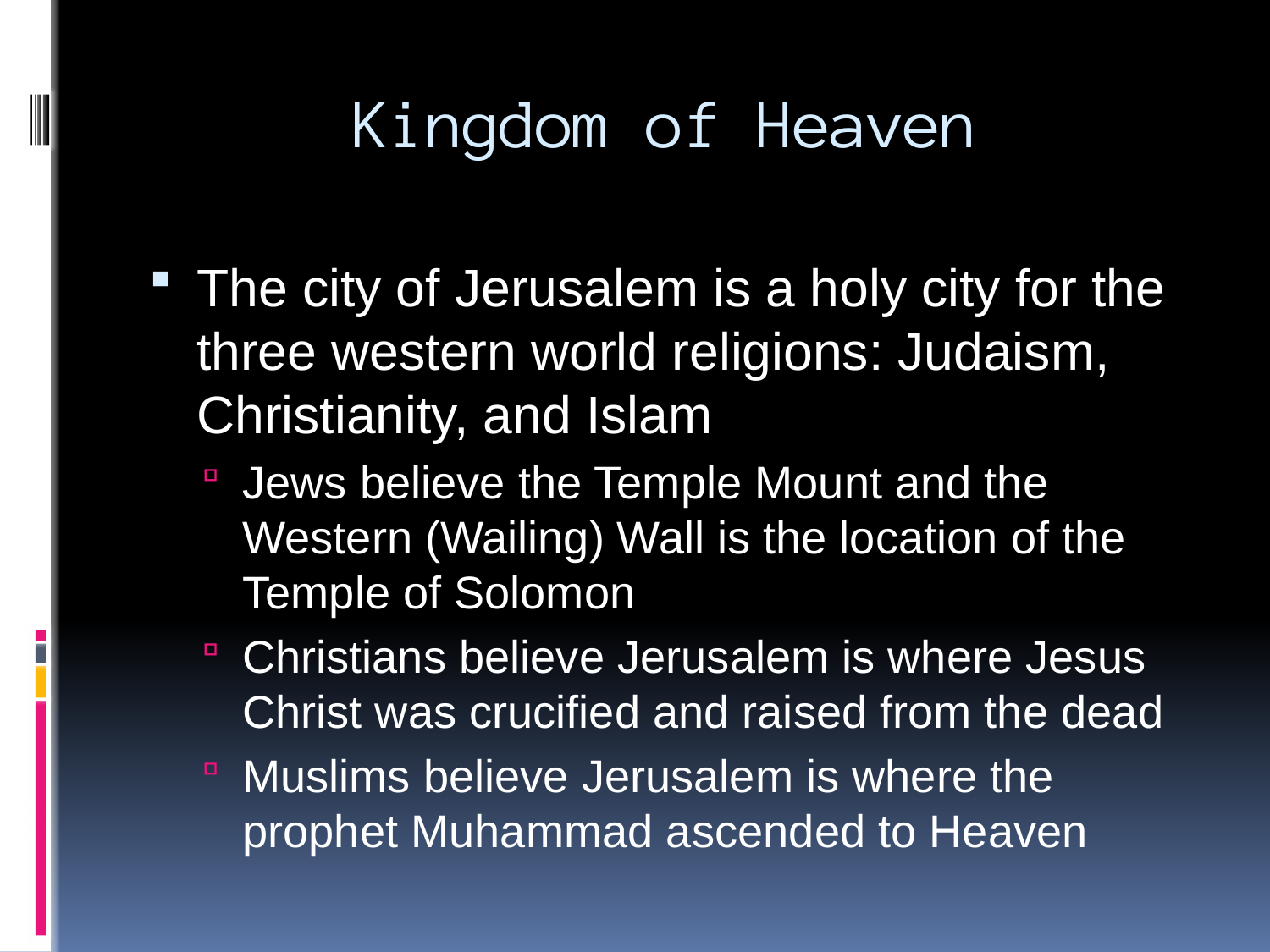

# Kingdom of Heaven
The city of Jerusalem is a holy city for the three western world religions: Judaism, Christianity, and Islam
Jews believe the Temple Mount and the Western (Wailing) Wall is the location of the Temple of Solomon
Christians believe Jerusalem is where Jesus Christ was crucified and raised from the dead
Muslims believe Jerusalem is where the prophet Muhammad ascended to Heaven